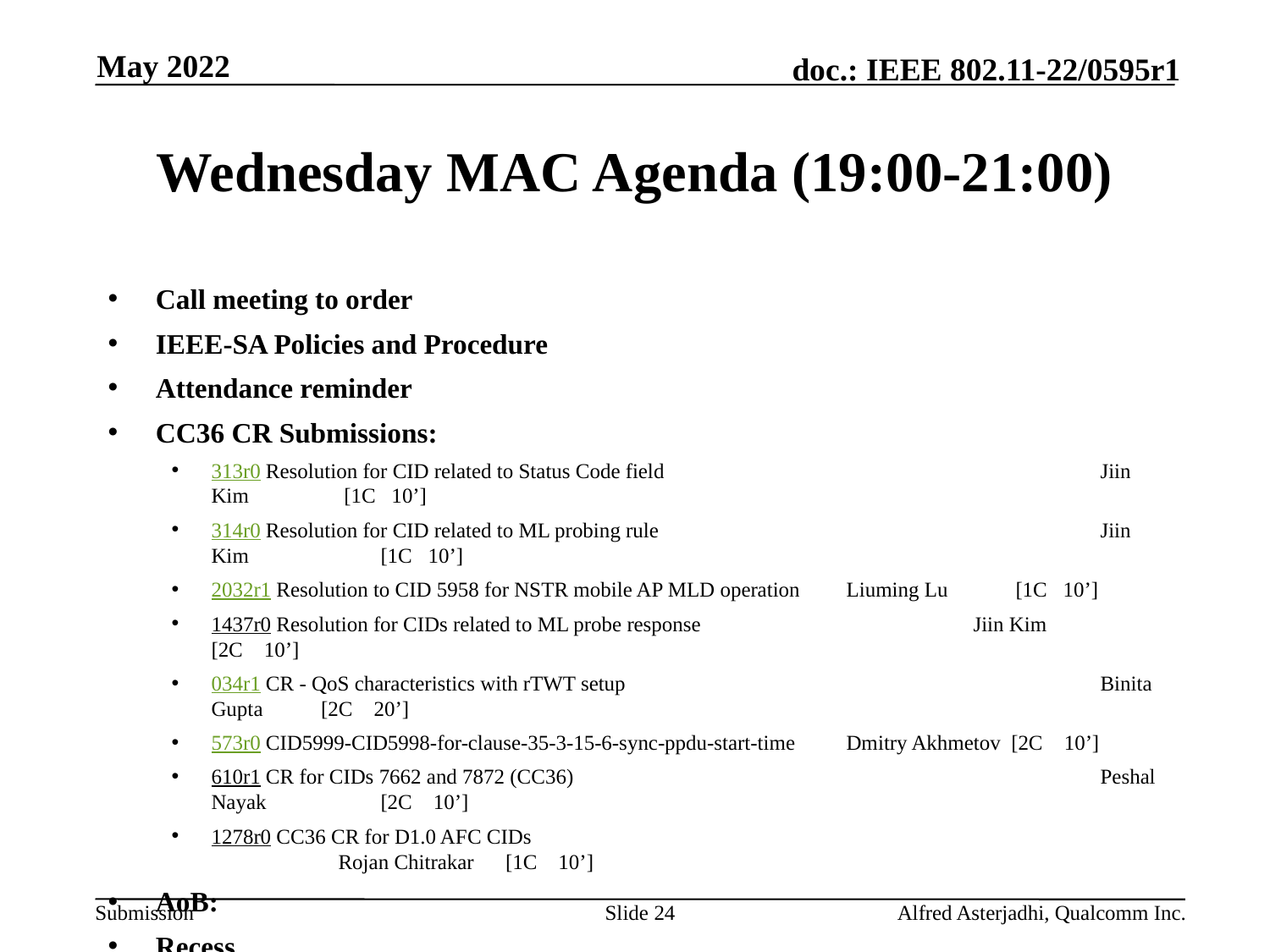

May 2022
# Wednesday MAC Agenda (19:00-21:00)
Call meeting to order
IEEE-SA Policies and Procedure
Attendance reminder
CC36 CR Submissions:
313r0 Resolution for CID related to Status Code field				Jiin Kim                  [1C   10’]
314r0 Resolution for CID related to ML probing rule				Jiin Kim  	        [1C   10’]
2032r1 Resolution to CID 5958 for NSTR mobile AP MLD operation	Liuming Lu	        [1C   10’]
1437r0 Resolution for CIDs related to ML probe response			Jiin Kim                 [2C    10’]
034r1 CR - QoS characteristics with rTWT setup				Binita Gupta           [2C    20’]
573r0 CID5999-CID5998-for-clause-35-3-15-6-sync-ppdu-start-time	Dmitry Akhmetov  [2C    10’]
610r1 CR for CIDs 7662 and 7872 (CC36)					Peshal Nayak 	        [2C    10’]
1278r0 CC36 CR for D1.0 AFC CIDs						Rojan Chitrakar      [1C    10’]
AoB:
Recess
Slide 24
Alfred Asterjadhi, Qualcomm Inc.